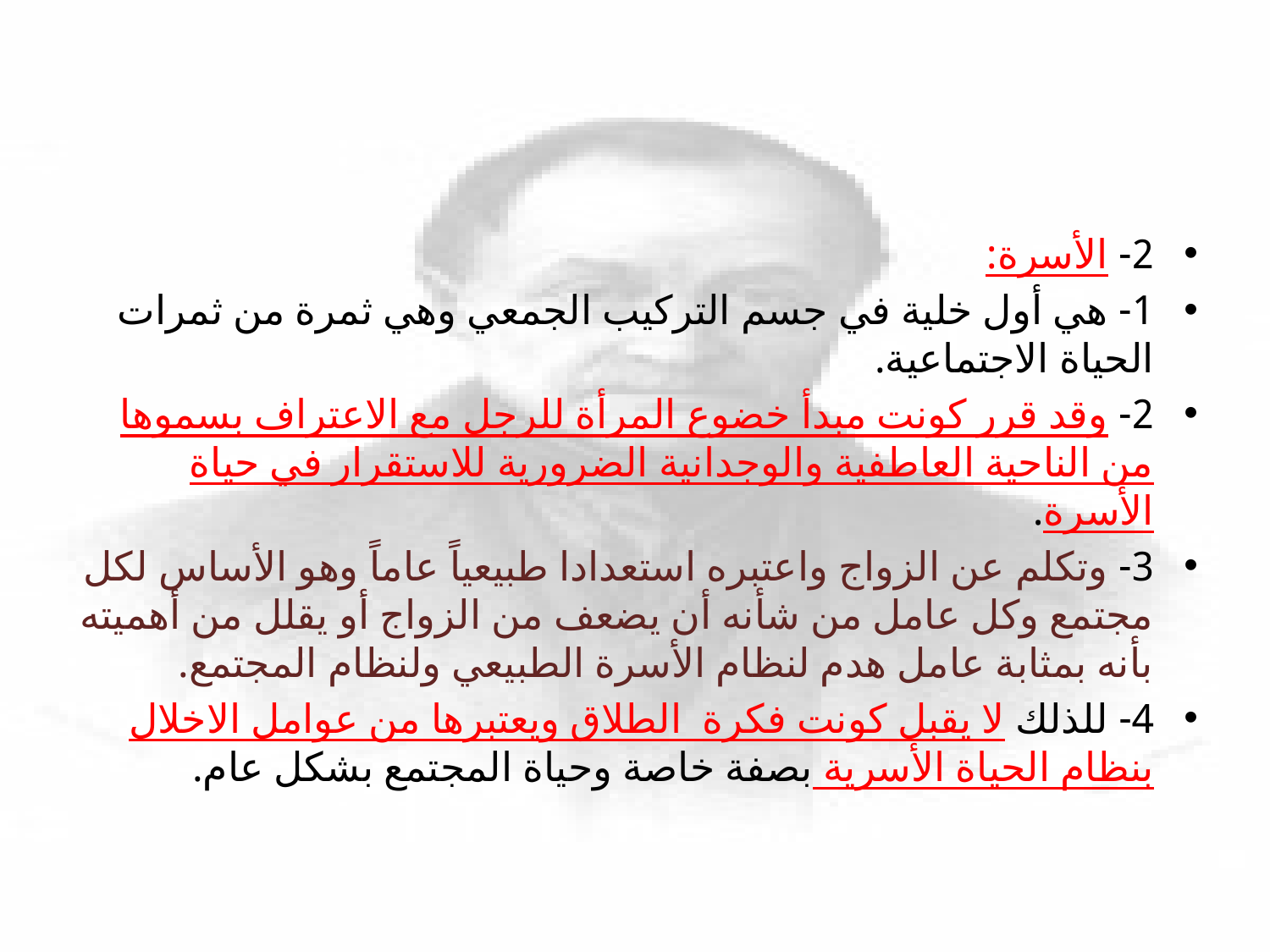

#
2- الأسرة:
1- هي أول خلية في جسم التركيب الجمعي وهي ثمرة من ثمرات الحياة الاجتماعية.
2- وقد قرر كونت مبدأ خضوع المرأة للرجل مع الاعتراف بسموها من الناحية العاطفية والوجدانية الضرورية للاستقرار في حياة الأسرة.
3- وتكلم عن الزواج واعتبره استعدادا طبيعياً عاماً وهو الأساس لكل مجتمع وكل عامل من شأنه أن يضعف من الزواج أو يقلل من أهميته بأنه بمثابة عامل هدم لنظام الأسرة الطبيعي ولنظام المجتمع.
4- للذلك لا يقبل كونت فكرة  الطلاق ويعتبرها من عوامل الاخلال بنظام الحياة الأسرية بصفة خاصة وحياة المجتمع بشكل عام.